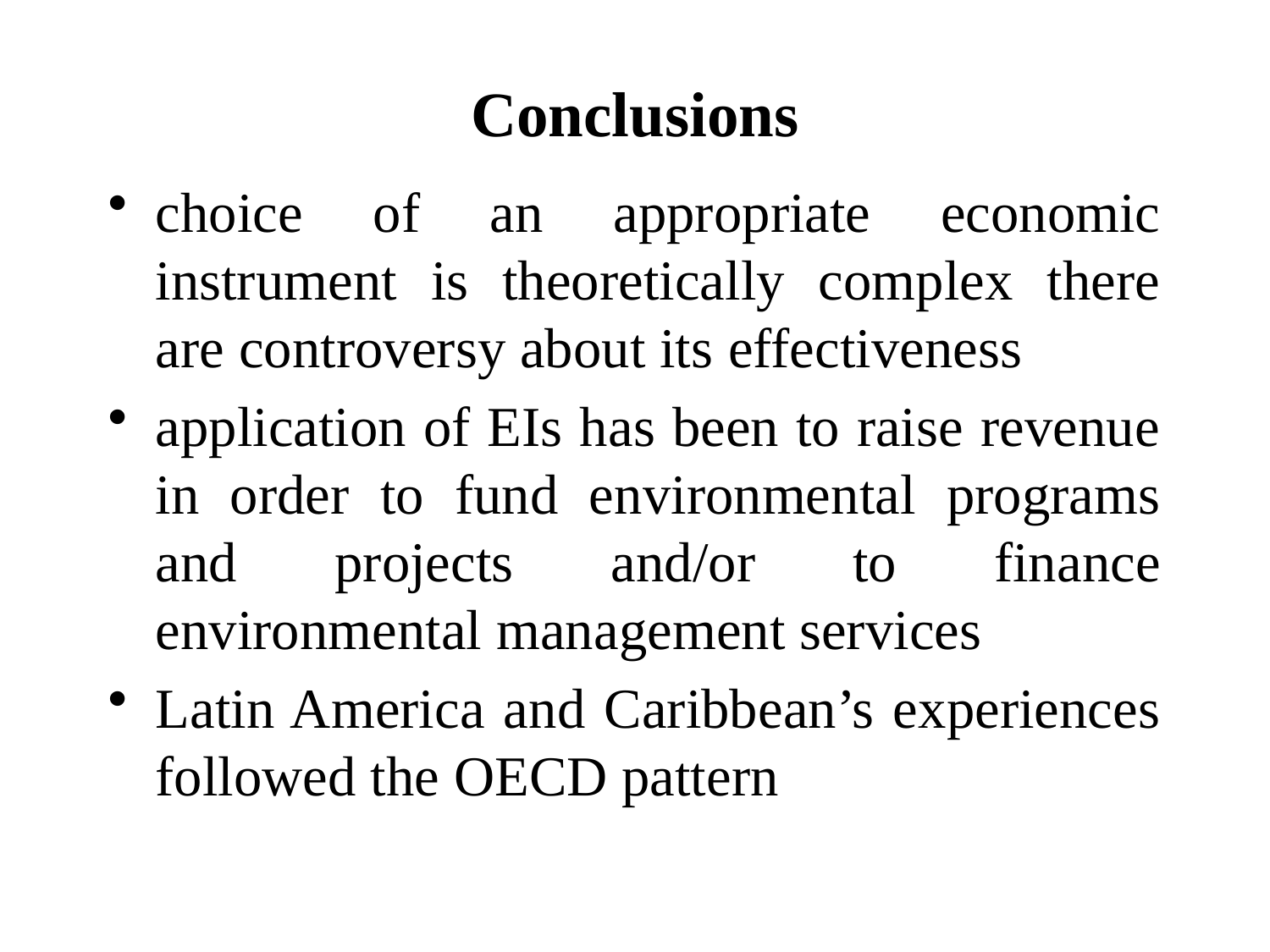

# Conclusions
choice of an appropriate economic instrument is theoretically complex there are controversy about its effectiveness
application of EIs has been to raise revenue in order to fund environmental programs and projects and/or to finance environmental management services
Latin America and Caribbean’s experiences followed the OECD pattern